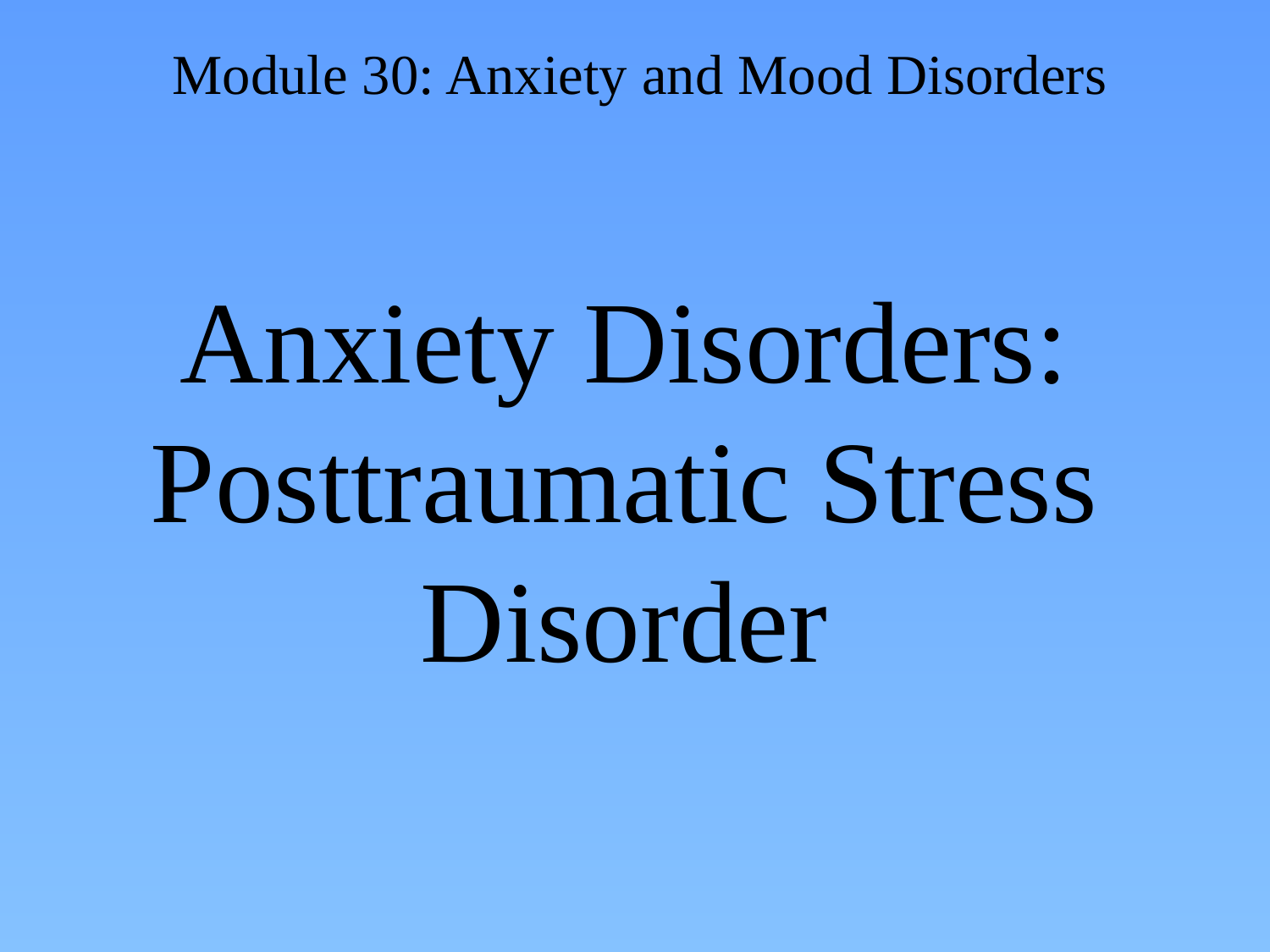

# Anxiety Disorders: Posttraumatic Stress Disorder
Module 30: Anxiety and Mood Disorders